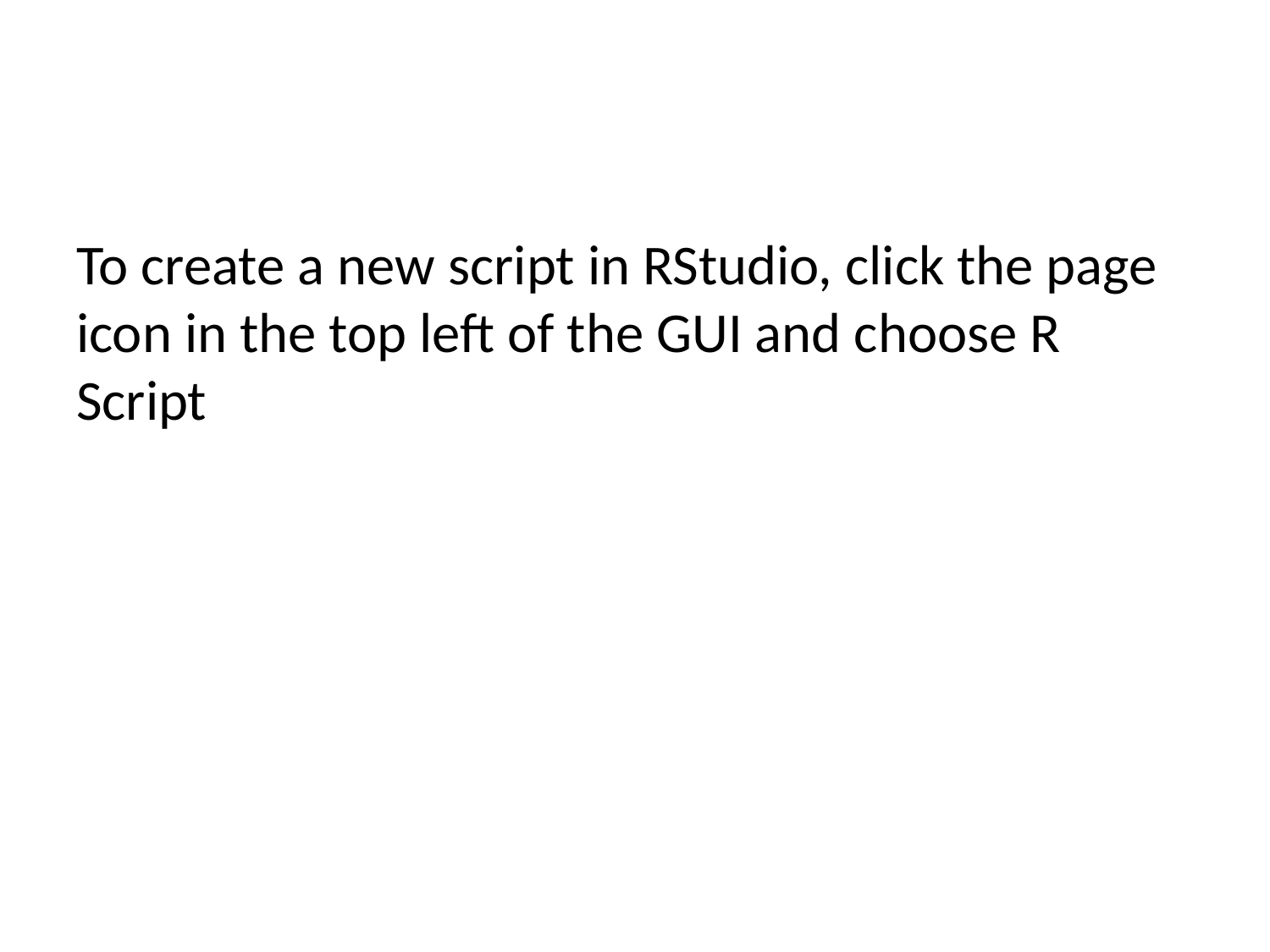

To create a new script in RStudio, click the page icon in the top left of the GUI and choose R Script